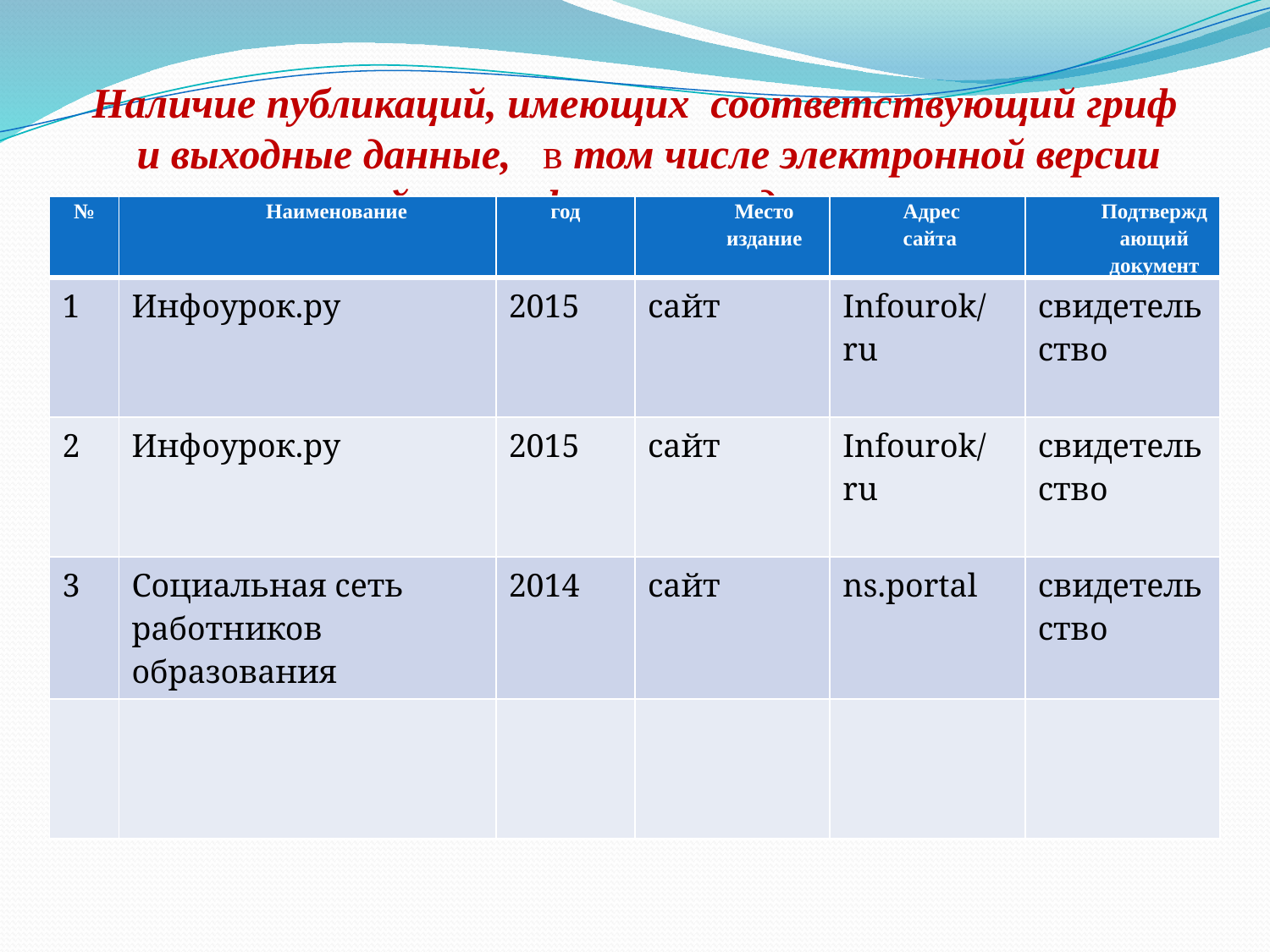

Наличие публикаций, имеющих  соответствующий гриф и выходные данные,   в том числе электронной версии  сайте профильных издательств
| № | Наименование | год | Место издание | Адрес сайта | Подтверждающий документ |
| --- | --- | --- | --- | --- | --- |
| 1 | Инфоурок.ру | 2015 | сайт | Infourok/ru | свидетельство |
| 2 | Инфоурок.ру | 2015 | сайт | Infourok/ru | свидетельство |
| 3 | Социальная сеть работников образования | 2014 | сайт | ns.portal | свидетельство |
|  |  |  |  |  |  |